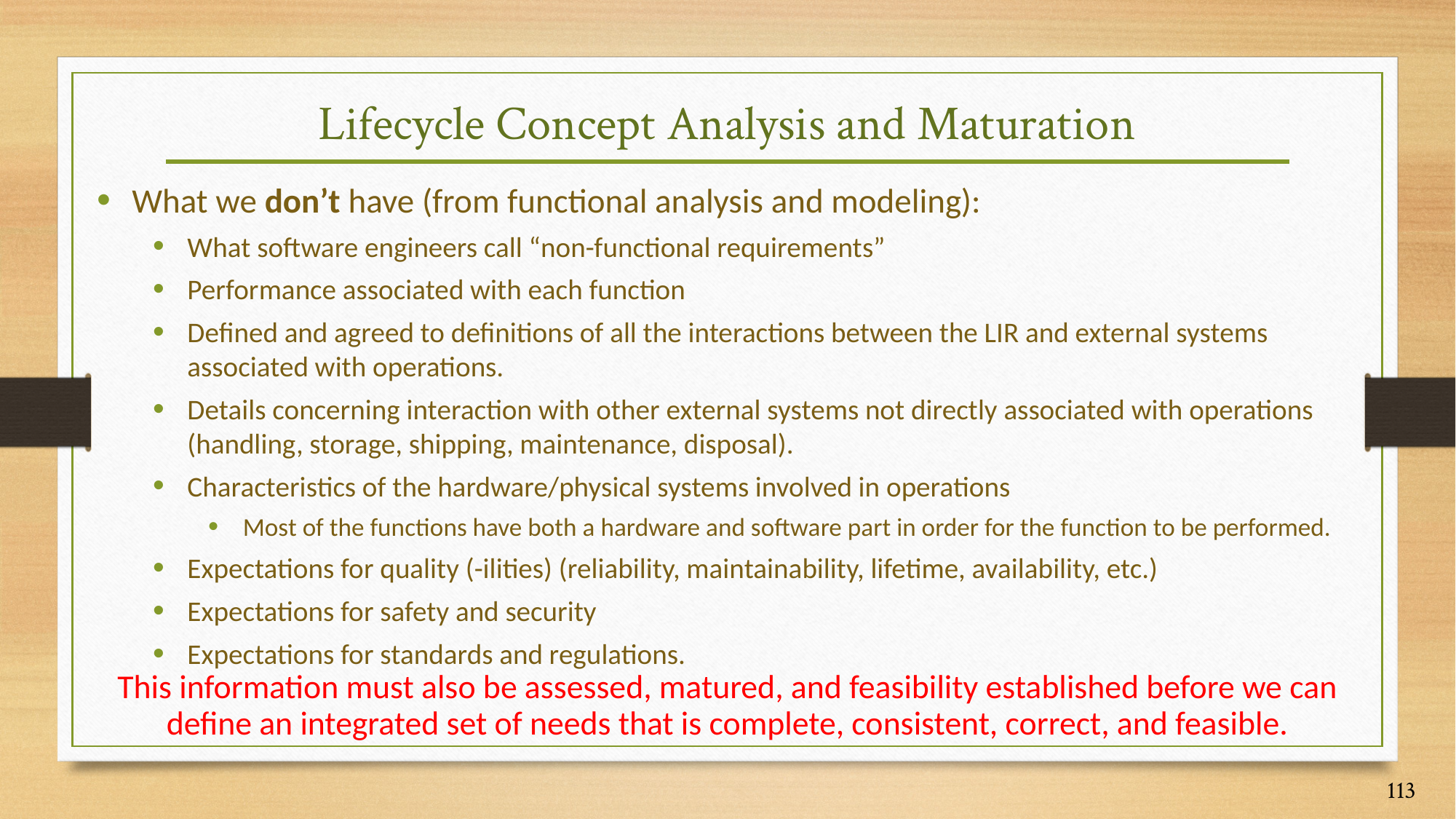

# Lifecycle Concept Analysis and Maturation
What we don’t have (from functional analysis and modeling):
What software engineers call “non-functional requirements”
Performance associated with each function
Defined and agreed to definitions of all the interactions between the LIR and external systems associated with operations.
Details concerning interaction with other external systems not directly associated with operations (handling, storage, shipping, maintenance, disposal).
Characteristics of the hardware/physical systems involved in operations
Most of the functions have both a hardware and software part in order for the function to be performed.
Expectations for quality (-ilities) (reliability, maintainability, lifetime, availability, etc.)
Expectations for safety and security
Expectations for standards and regulations.

This information must also be assessed, matured, and feasibility established before we can define an integrated set of needs that is complete, consistent, correct, and feasible.
113